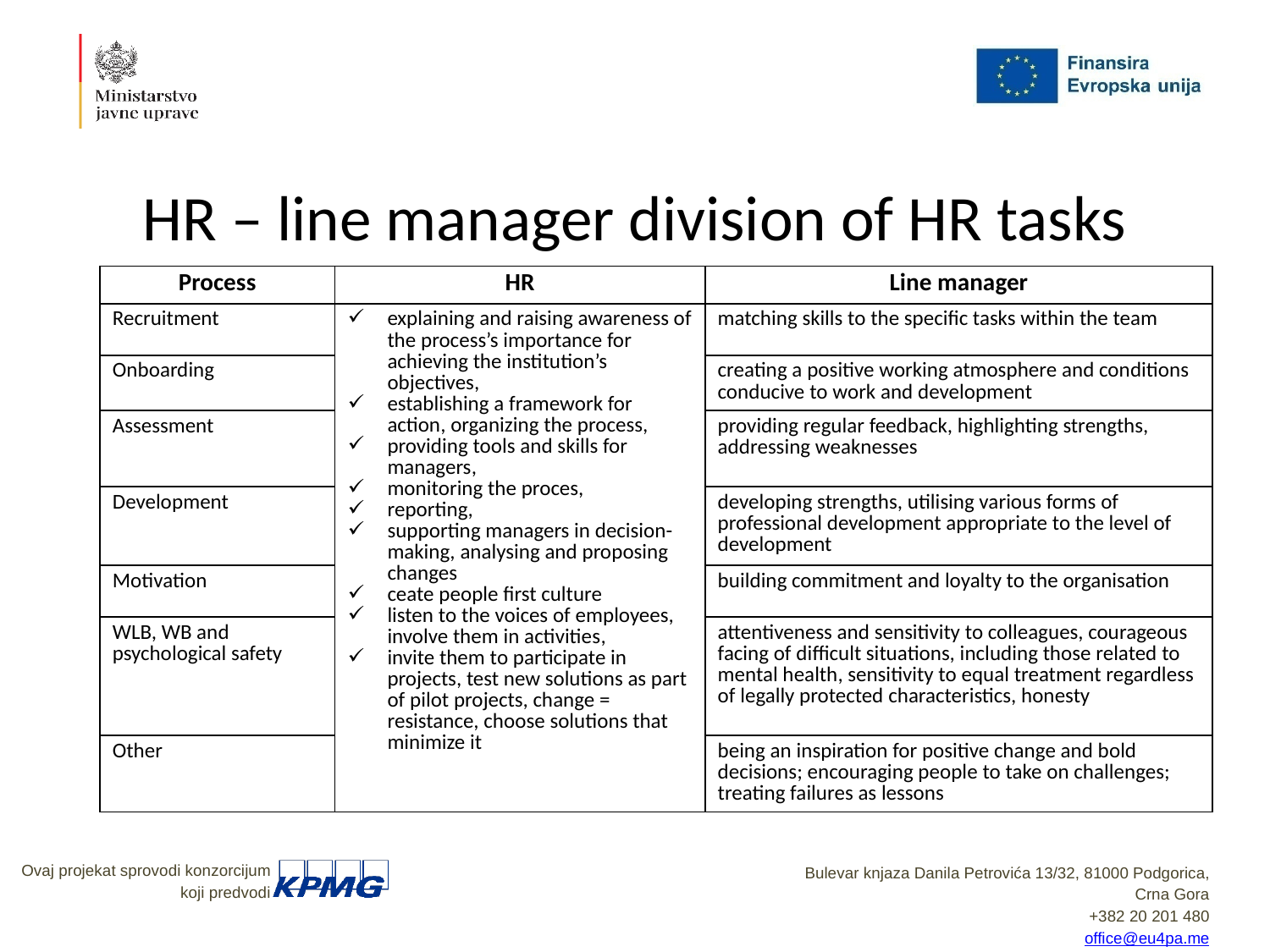

# HR – line manager division of HR tasks

| Process | HR | Line manager |
| --- | --- | --- |
| Recruitment | explaining and raising awareness of the process’s importance for achieving the institution’s objectives, establishing a framework for action, organizing the process, providing tools and skills for managers, monitoring the proces, reporting, supporting managers in decision-making, analysing and proposing changes ceate people first culture listen to the voices of employees, involve them in activities, invite them to participate in projects, test new solutions as part of pilot projects, change = resistance, choose solutions that minimize it | matching skills to the specific tasks within the team |
| Onboarding |  | creating a positive working atmosphere and conditions conducive to work and development |
| Assessment |  | providing regular feedback, highlighting strengths, addressing weaknesses |
| Development |  | developing strengths, utilising various forms of professional development appropriate to the level of development |
| Motivation |  | building commitment and loyalty to the organisation |
| WLB, WB and psychological safety |  | attentiveness and sensitivity to colleagues, courageous facing of difficult situations, including those related to mental health, sensitivity to equal treatment regardless of legally protected characteristics, honesty |
| Other |  | being an inspiration for positive change and bold decisions; encouraging people to take on challenges; treating failures as lessons |